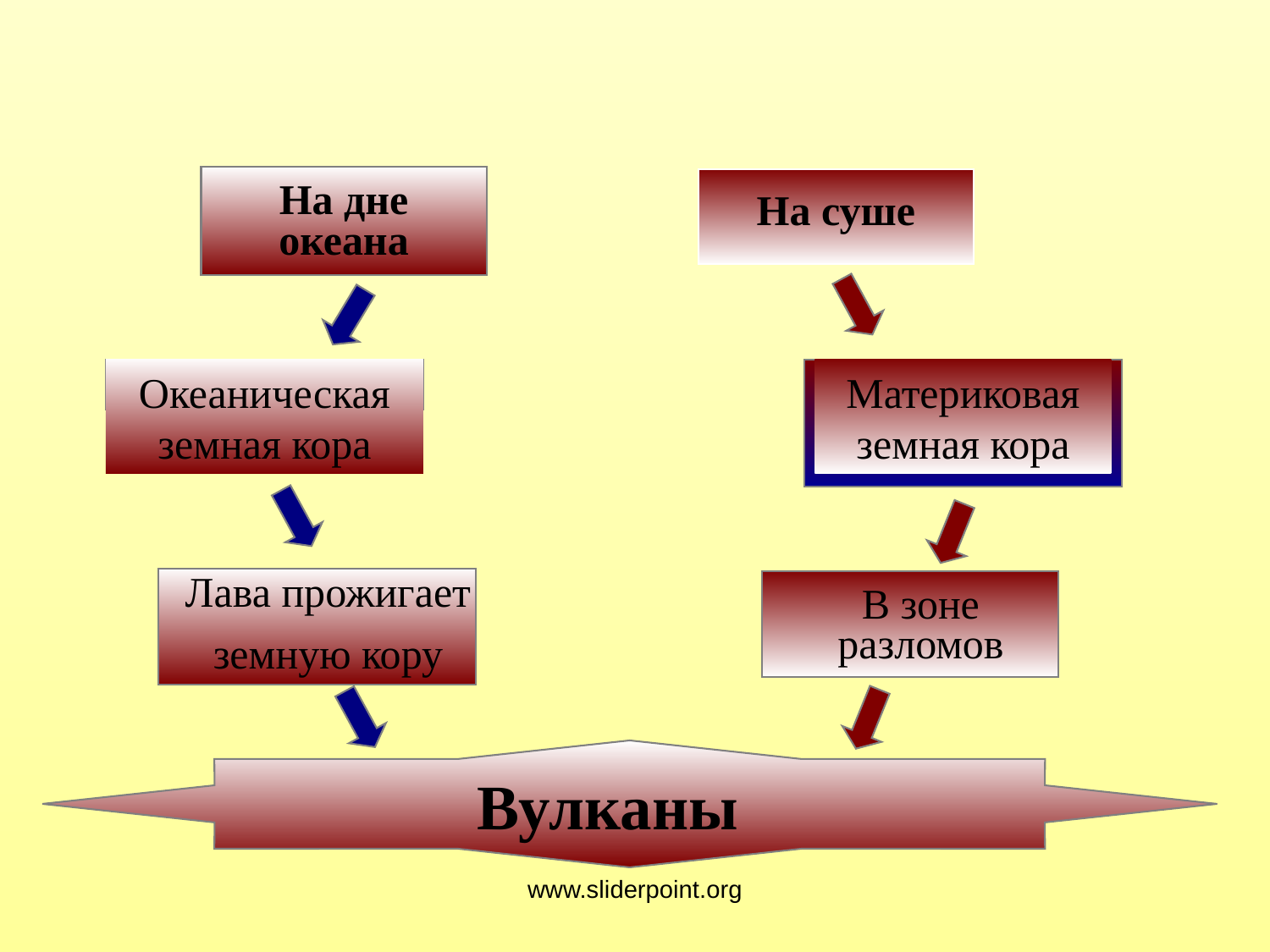

На дне океана

На суше

Океаническая земная кора

Материковая земная кора

Лава прожигает
земную кору

В зоне разломов

Вулканы
www.sliderpoint.org